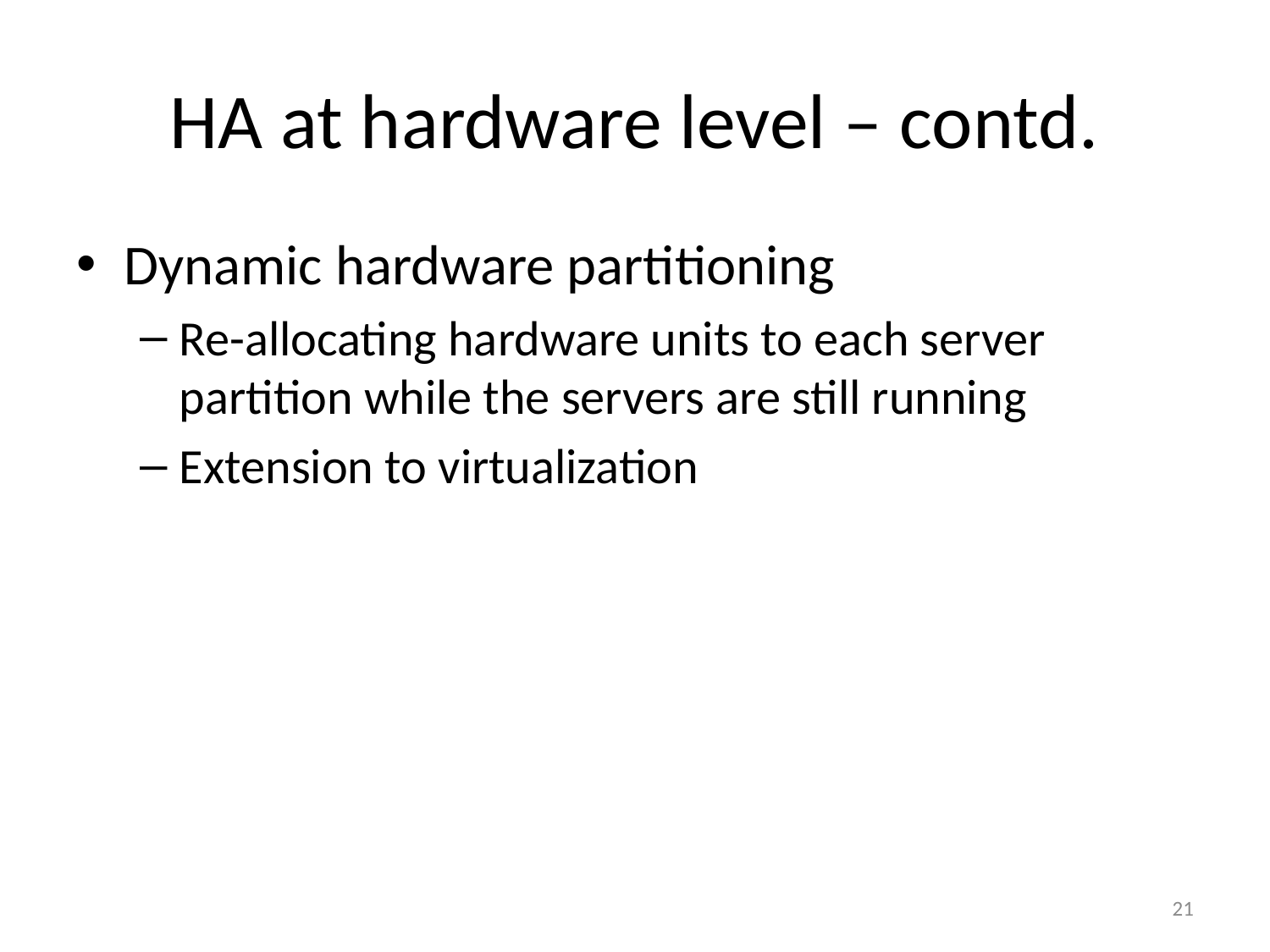

# HA at hardware level – contd.
Dynamic hardware partitioning
Re-allocating hardware units to each server partition while the servers are still running
Extension to virtualization

21